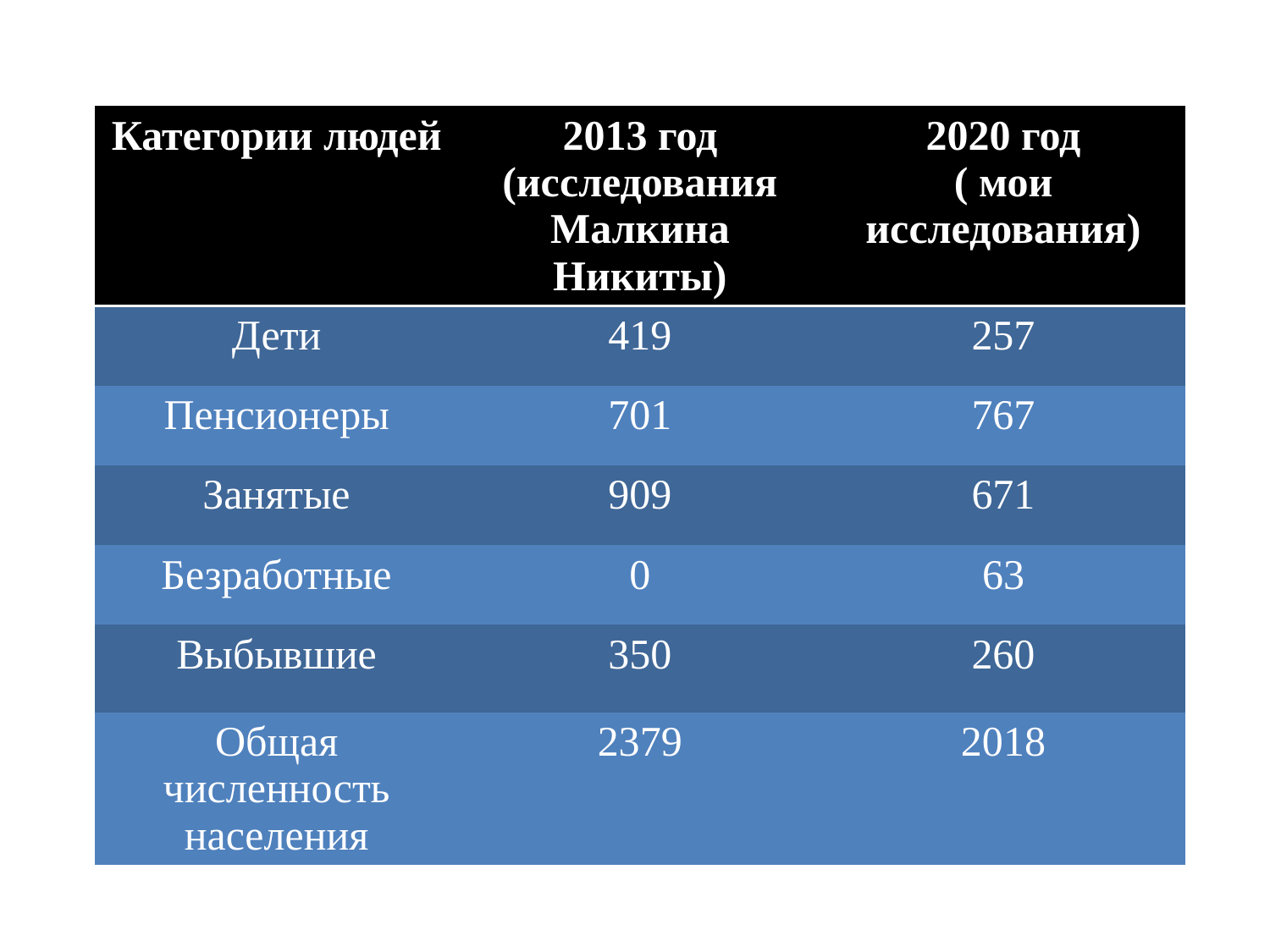

| Категории людей | 2013 год (исследования Малкина Никиты) | 2020 год ( мои исследования) |
| --- | --- | --- |
| Дети | 419 | 257 |
| Пенсионеры | 701 | 767 |
| Занятые | 909 | 671 |
| Безработные | 0 | 63 |
| Выбывшие | 350 | 260 |
| Общая численность населения | 2379 | 2018 |